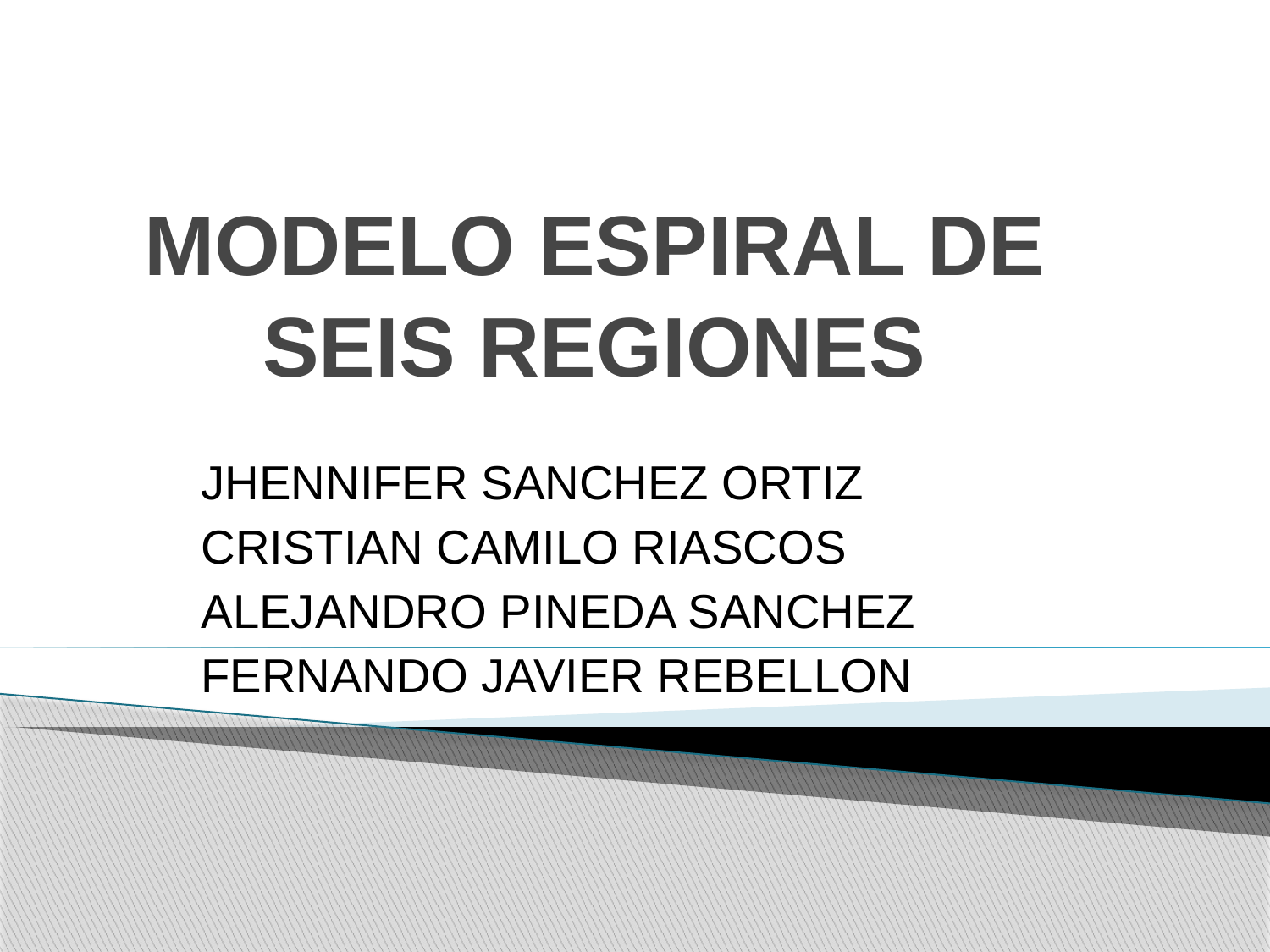

# MODELO ESPIRAL DE SEIS REGIONES
JHENNIFER SANCHEZ ORTIZ
CRISTIAN CAMILO RIASCOS
ALEJANDRO PINEDA SANCHEZ
FERNANDO JAVIER REBELLON